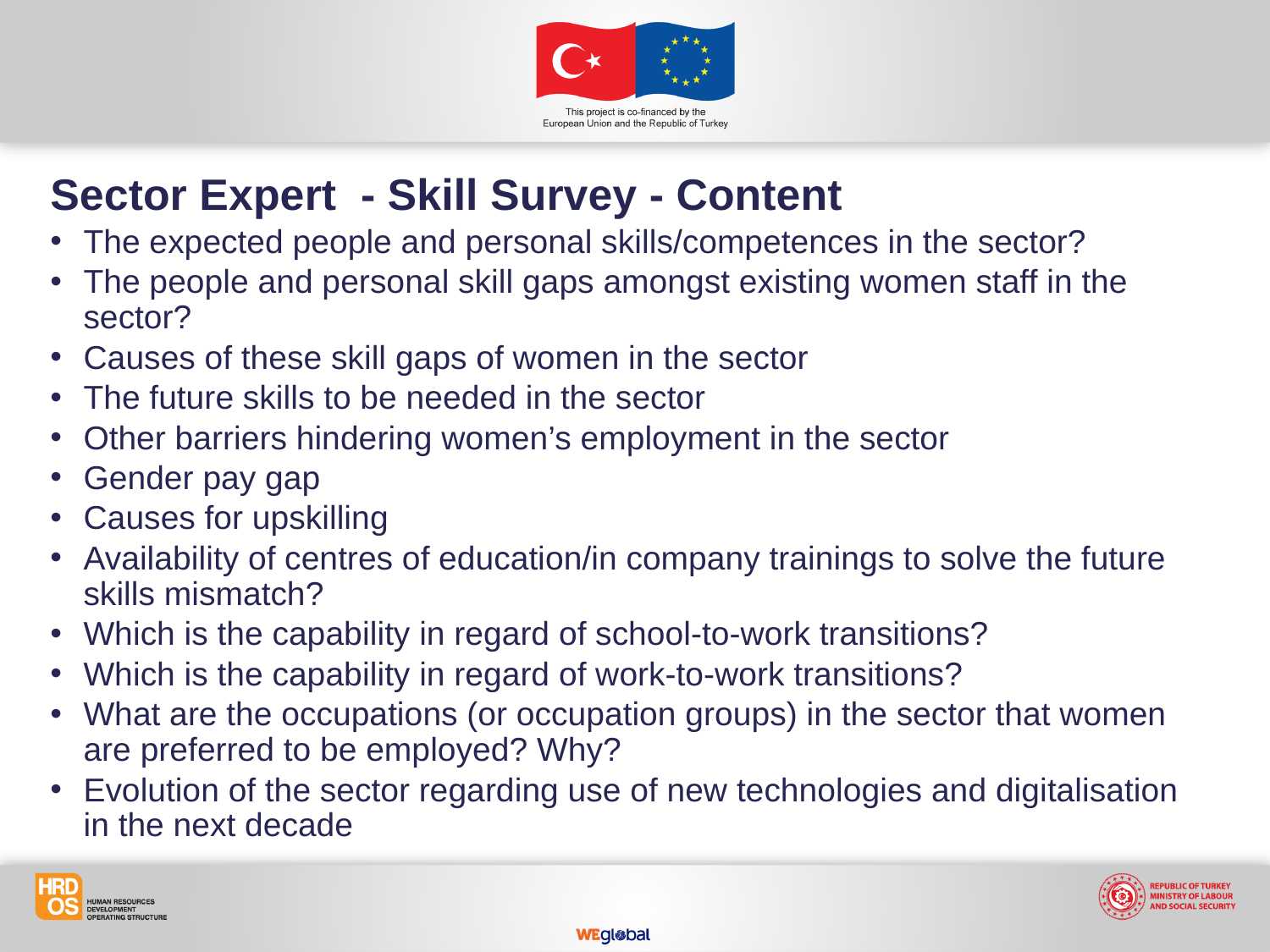

Sector Expert  - Skill Survey - Content
The expected people and personal skills/competences in the sector?
The people and personal skill gaps amongst existing women staff in the sector?
Causes of these skill gaps of women in the sector
The future skills to be needed in the sector
Other barriers hindering women’s employment in the sector
Gender pay gap
Causes for upskilling
Availability of centres of education/in company trainings to solve the future skills mismatch?
Which is the capability in regard of school-to-work transitions?
Which is the capability in regard of work-to-work transitions?
What are the occupations (or occupation groups) in the sector that women are preferred to be employed? Why?
Evolution of the sector regarding use of new technologies and digitalisation in the next decade